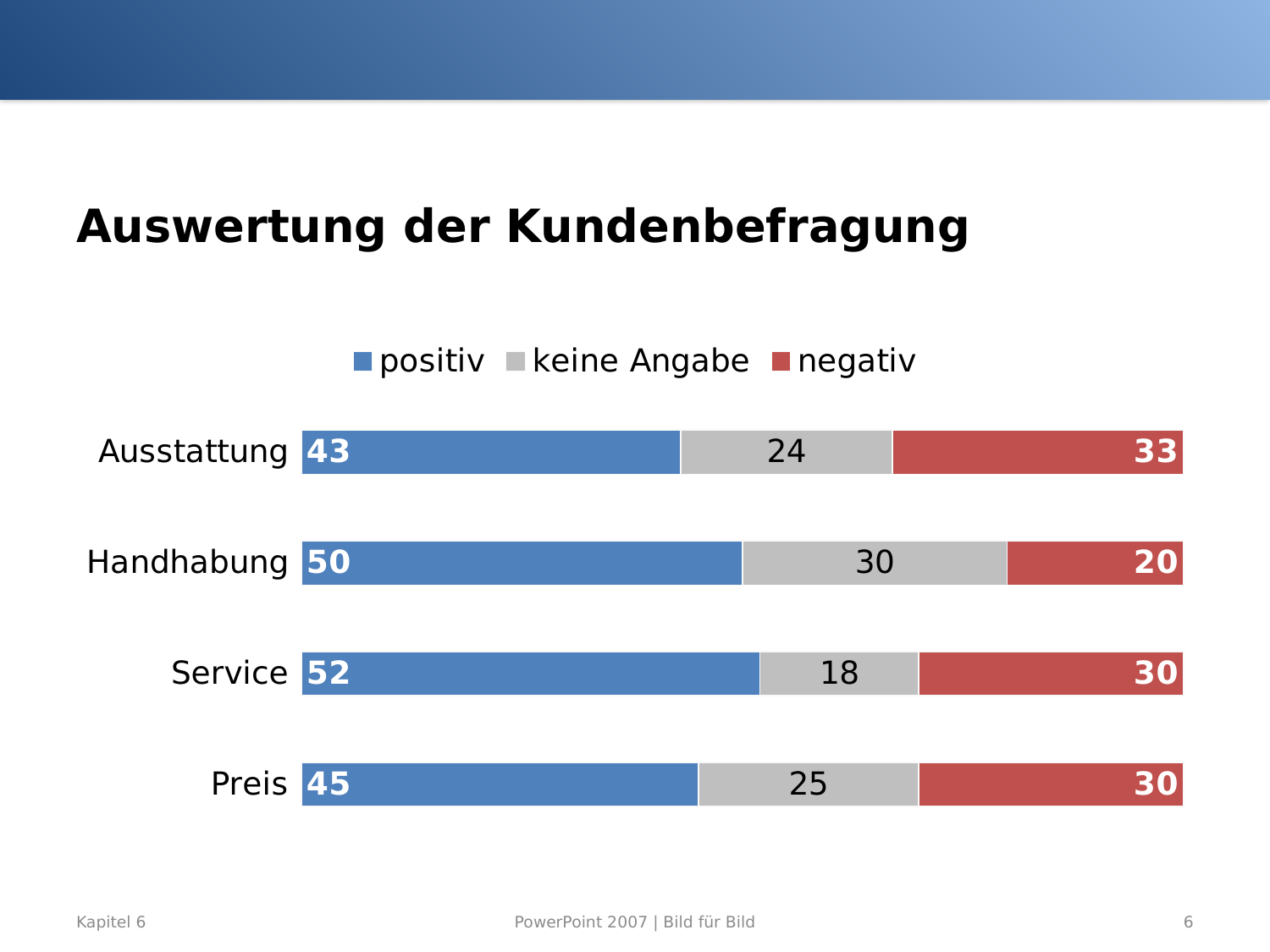

# Auswertung der Kundenbefragung

### Chart

| Category | positiv | keine Angabe | negativ |
|---|---|---|---|
| Ausstattung | 43.0 | 24.0 | 33.0 |
| Handhabung | 50.0 | 30.0 | 20.0 |
| Service | 52.0 | 18.0 | 30.0 |
| Preis | 45.0 | 25.0 | 30.0 |
PowerPoint 2007 | Bild für Bild
Kapitel 6
6